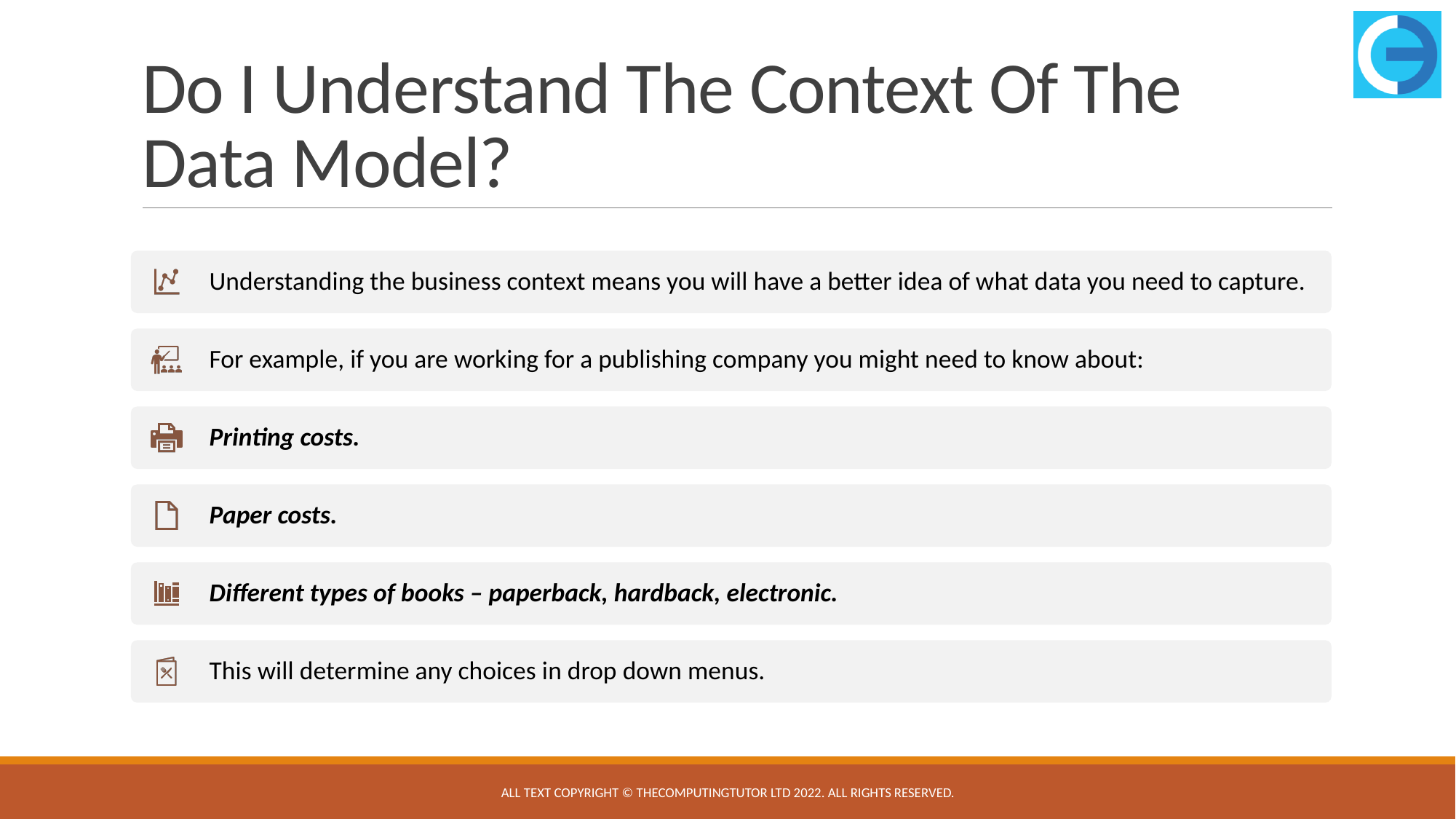

# Do I Understand The Context Of The Data Model?
Understanding the business context means you will have a better idea of what data you need to capture.
For example, if you are working for a publishing company you might need to know about:
Printing costs.
Paper costs.
Different types of books – paperback, hardback, electronic.
This will determine any choices in drop down menus.
All text copyright © TheComputingTutor Ltd 2022. All rights Reserved.